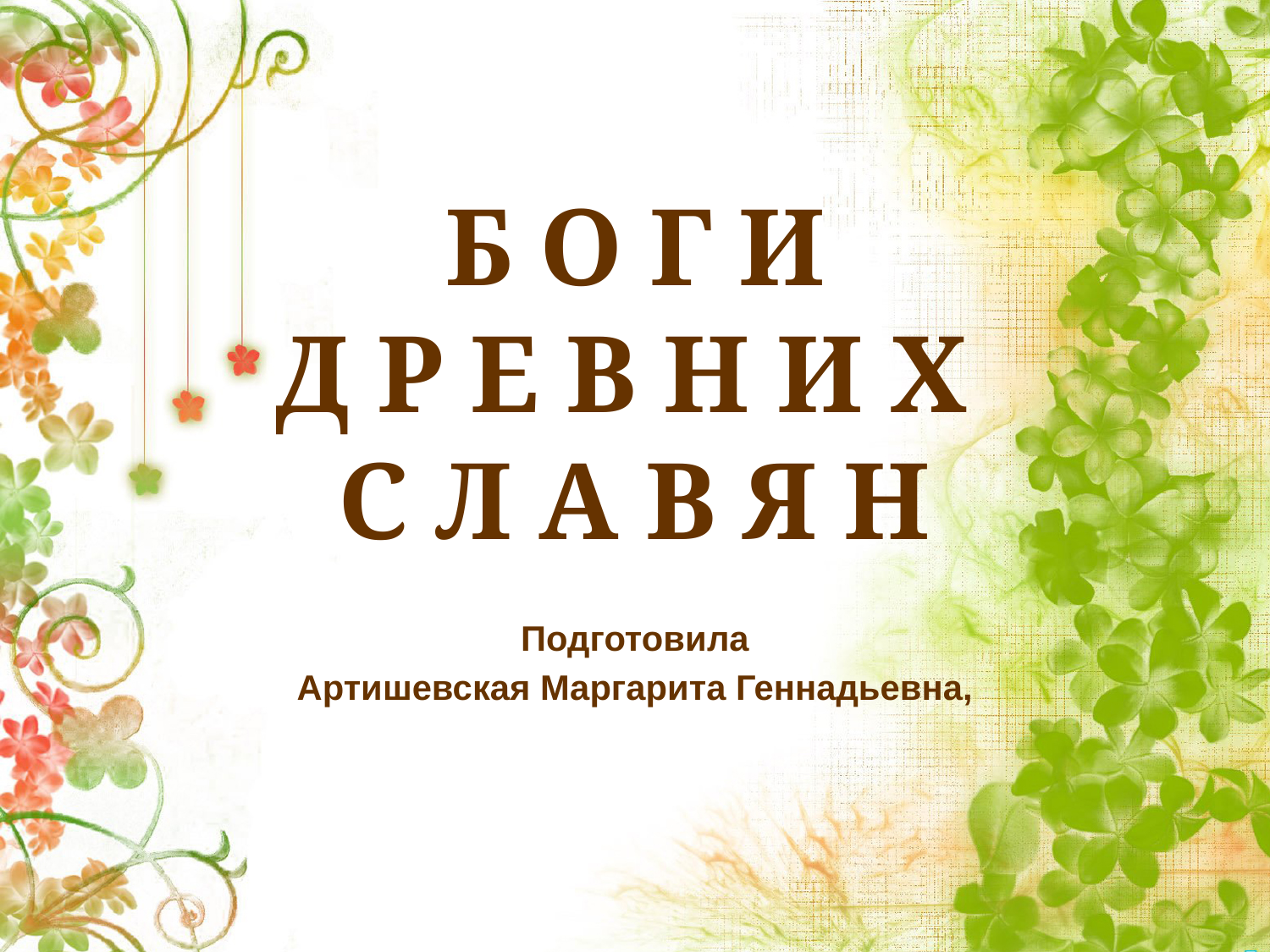

# Б О Г И Д Р Е В Н И Х С Л А В Я Н
Подготовила
Артишевская Маргарита Геннадьевна,